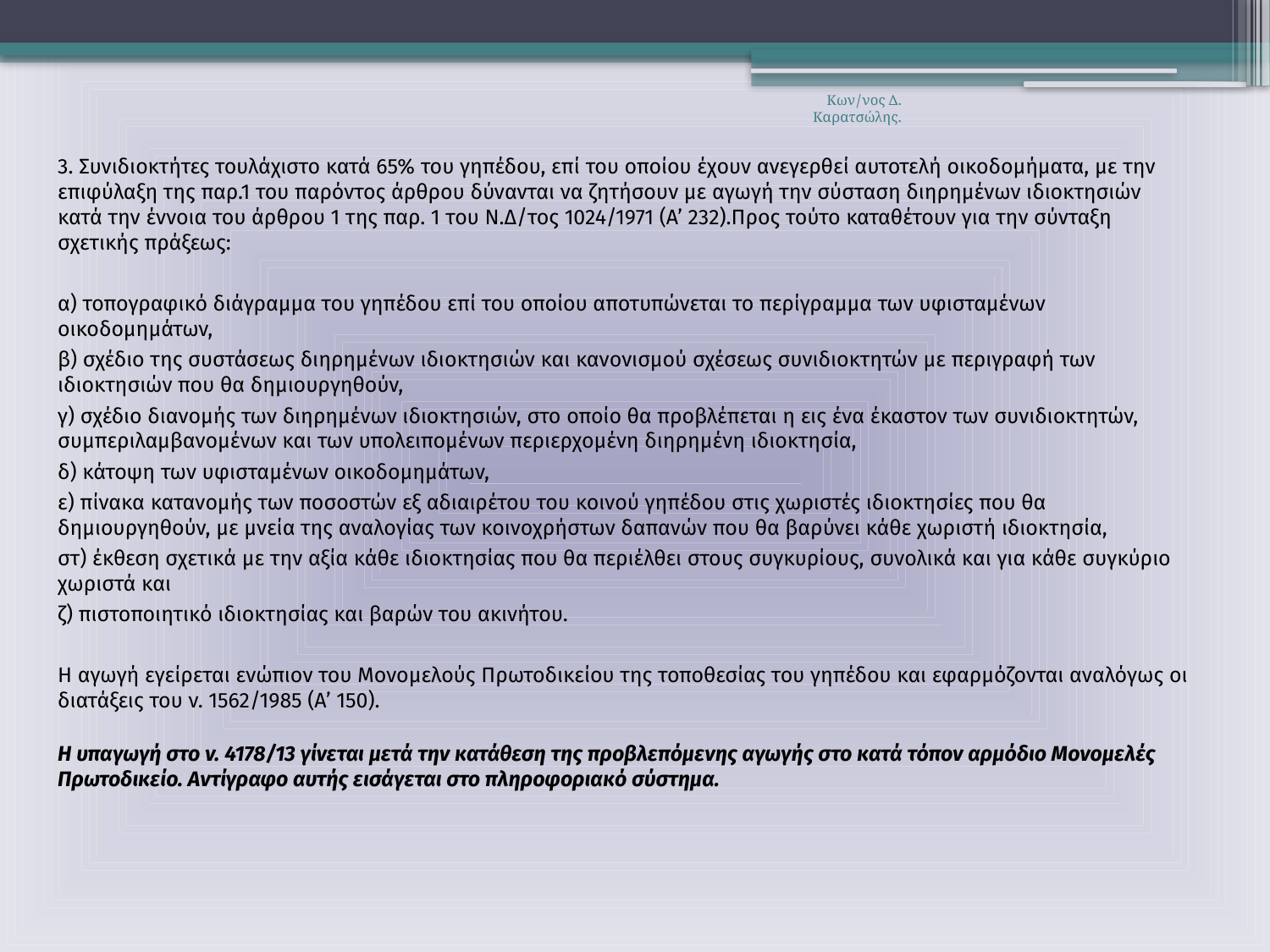

Κων/νος Δ. Καρατσώλης.
3. Συνιδιοκτήτες τουλάχιστο κατά 65% του γηπέδου, επί του οποίου έχουν ανεγερθεί αυτοτελή οικοδομήματα, με την επιφύλαξη της παρ.1 του παρόντος άρθρου δύνανται να ζητήσουν με αγωγή την σύσταση διηρημένων ιδιοκτησιών κατά την έννοια του άρθρου 1 της παρ. 1 του Ν.Δ/τος 1024/1971 (Α’ 232).Προς τούτο καταθέτουν για την σύνταξη σχετικής πράξεως:

α) τοπογραφικό διάγραμμα του γηπέδου επί του οποίου αποτυπώνεται το περίγραμμα των υφισταμένων οικοδομημάτων,
β) σχέδιο της συστάσεως διηρημένων ιδιοκτησιών και κανονισμού σχέσεως συνιδιοκτητών με περιγραφή των ιδιοκτησιών που θα δημιουργηθούν,
γ) σχέδιο διανομής των διηρημένων ιδιοκτησιών, στο οποίο θα προβλέπεται η εις ένα έκαστον των συνιδιοκτητών, συμπεριλαμβανομένων και των υπολειπομένων περιερχομένη διηρημένη ιδιοκτησία,
δ) κάτοψη των υφισταμένων οικοδομημάτων,
ε) πίνακα κατανομής των ποσοστών εξ αδιαιρέτου του κοινού γηπέδου στις χωριστές ιδιοκτησίες που θα δημιουργηθούν, με μνεία της αναλογίας των κοινοχρήστων δαπανών που θα βαρύνει κάθε χωριστή ιδιοκτησία,
στ) έκθεση σχετικά με την αξία κάθε ιδιοκτησίας που θα περιέλθει στους συγκυρίους, συνολικά και για κάθε συγκύριο χωριστά και
ζ) πιστοποιητικό ιδιοκτησίας και βαρών του ακινήτου.

Η αγωγή εγείρεται ενώπιον του Μονομελούς Πρωτοδικείου της τοποθεσίας του γηπέδου και εφαρμόζονται αναλόγως οι διατάξεις του ν. 1562/1985 (Α’ 150).

Η υπαγωγή στο ν. 4178/13 γίνεται μετά την κατάθεση της προβλεπόμενης αγωγής στο κατά τόπον αρμόδιο Μονομελές Πρωτοδικείο. Αντίγραφο αυτής εισάγεται στο πληροφοριακό σύστημα.